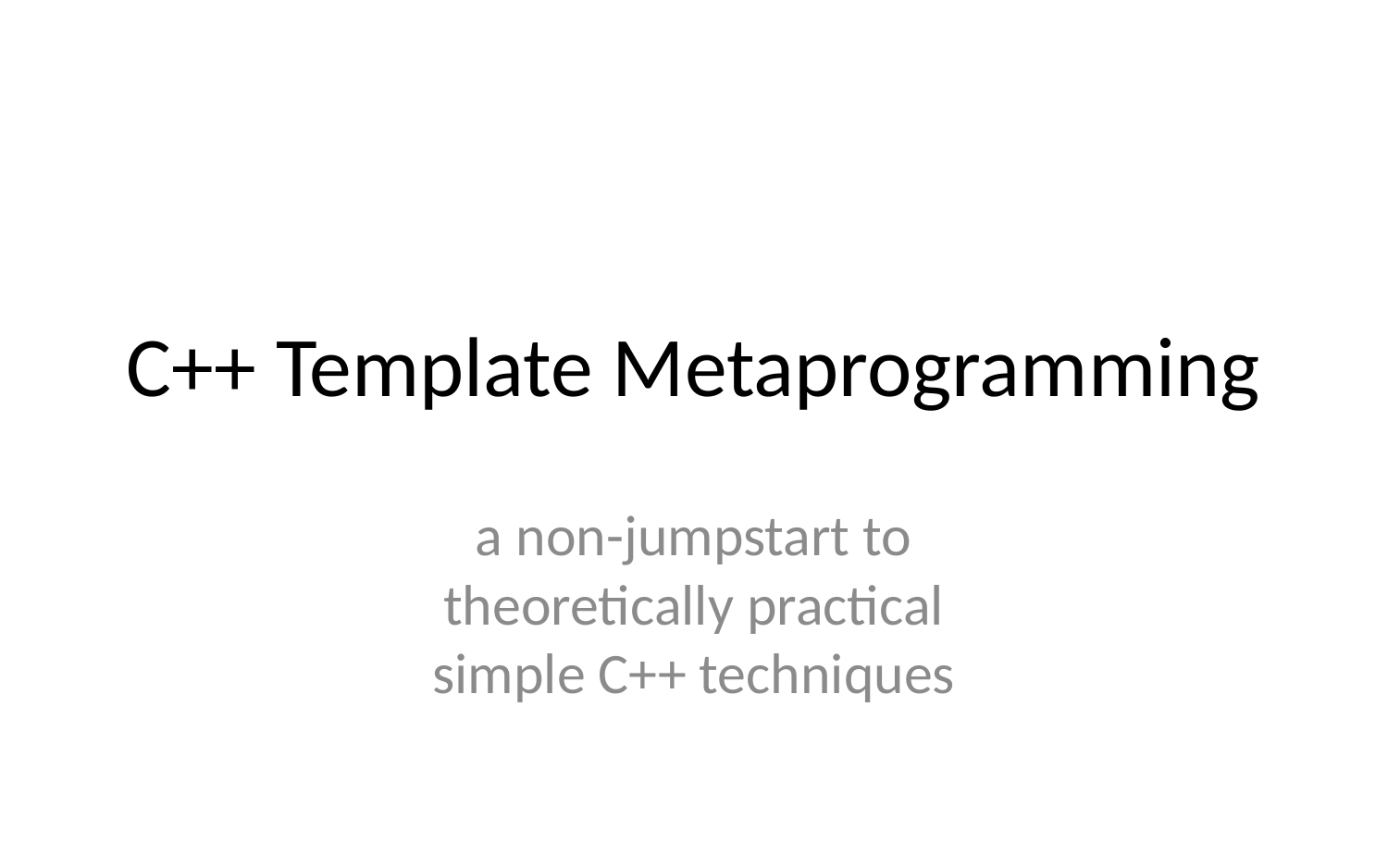

# C++ Template Metaprogramming
a non-jumpstart to
theoretically practical
simple C++ techniques